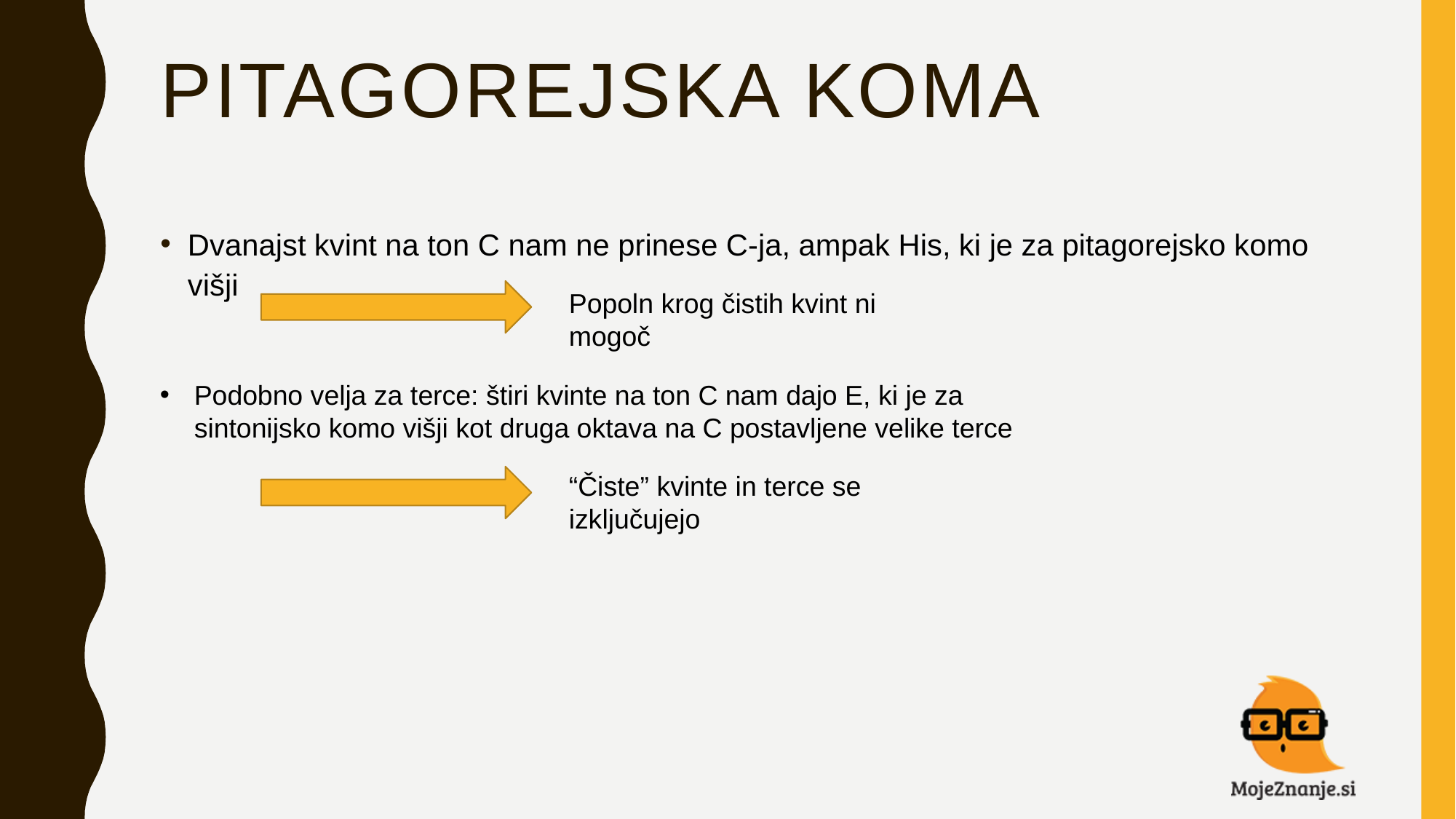

# Pitagorejska koma
Dvanajst kvint na ton C nam ne prinese C-ja, ampak His, ki je za pitagorejsko komo višji

Popoln krog čistih kvint ni mogoč
Podobno velja za terce: štiri kvinte na ton C nam dajo E, ki je za sintonijsko komo višji kot druga oktava na C postavljene velike terce
“Čiste” kvinte in terce se izključujejo